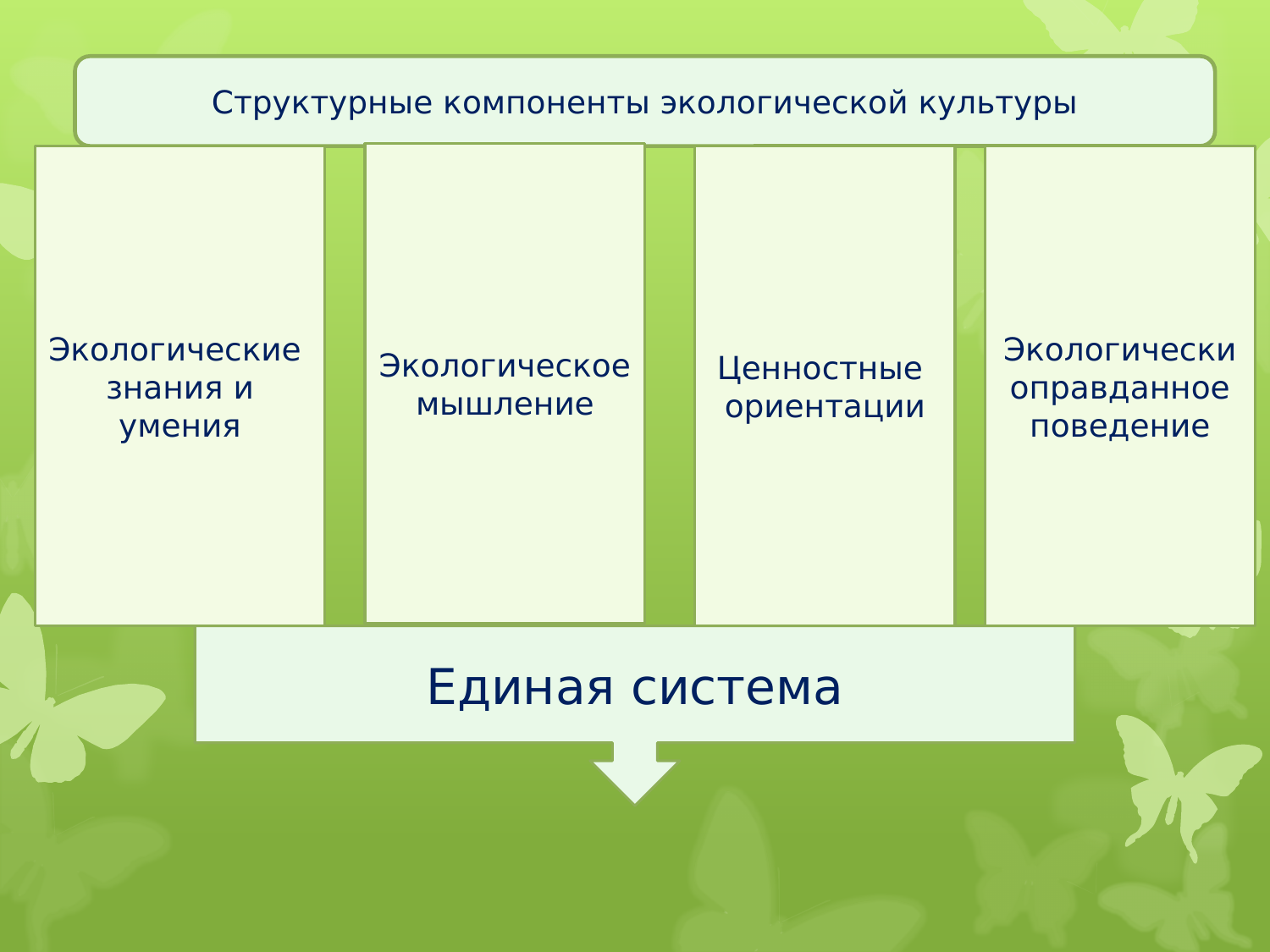

Структурные компоненты экологической культуры
Экологическое
мышление
Экологические
знания и умения
Ценностные
ориентации
Экологически оправданное поведение
Единая система